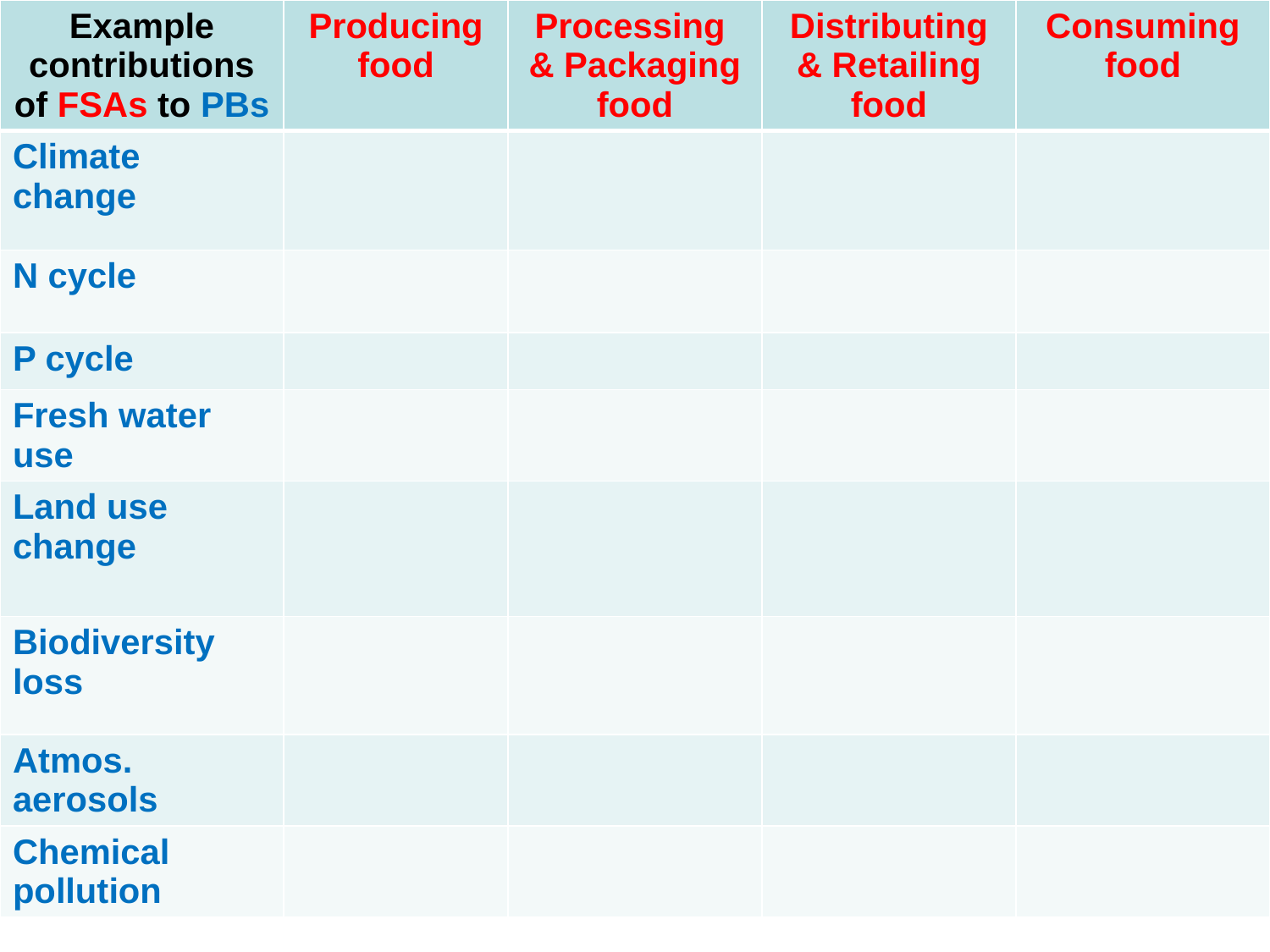

| Example contributions of FSAs to PBs | Producing food | Processing & Packaging food | Distributing & Retailing food | Consuming food |
| --- | --- | --- | --- | --- |
| Climate change |  |  |  |  |
| N cycle |  |  |  |  |
| P cycle |  |  |  |  |
| Fresh water use |  |  |  |  |
| Land use change |  |  |  |  |
| Biodiversity loss |  |  |  |  |
| Atmos. aerosols |  |  |  |  |
| Chemical pollution |  |  |  |  |